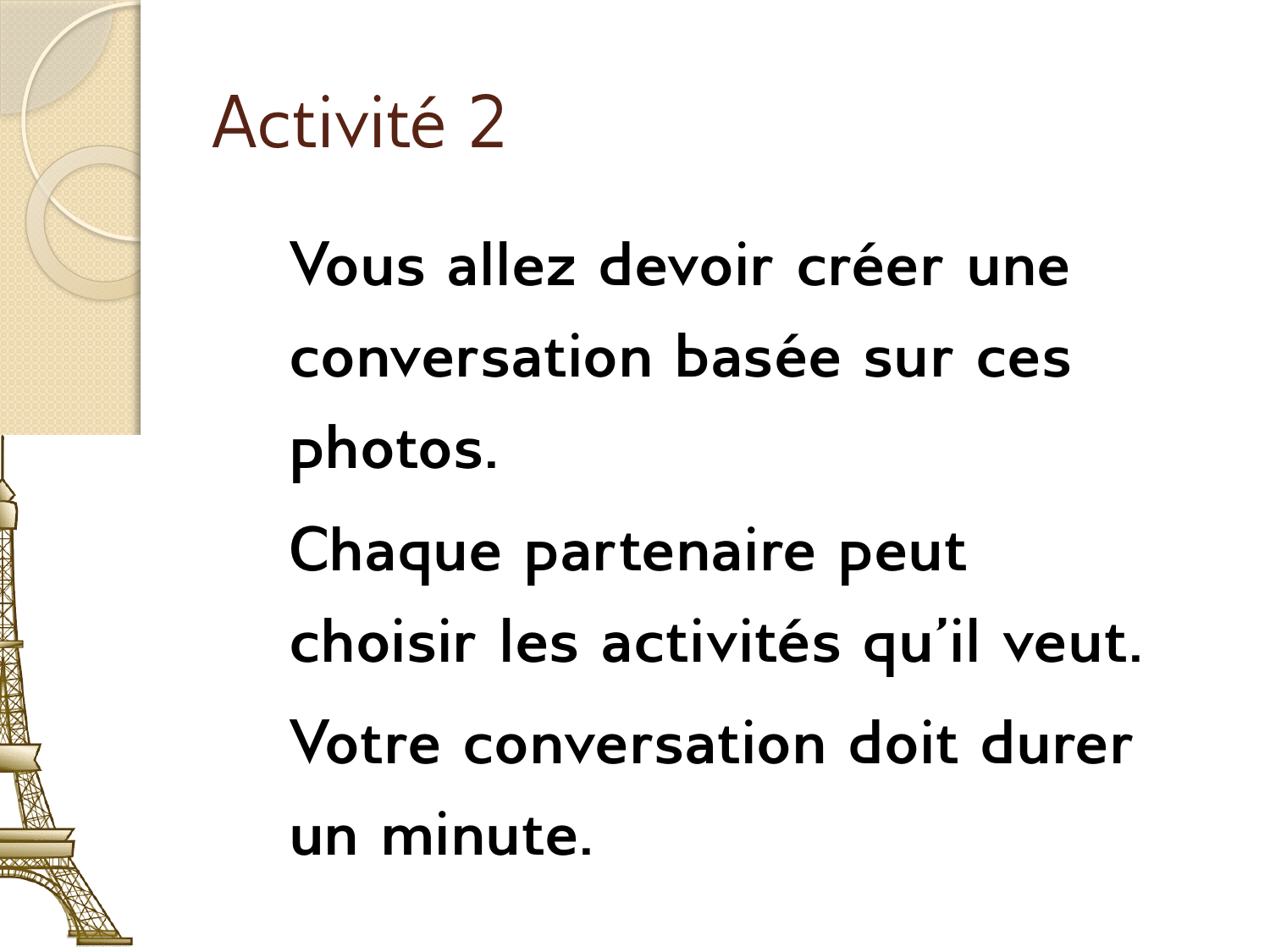

# Activité 2
Vous allez devoir créer une conversation basée sur ces photos.
Chaque partenaire peut choisir les activités qu’il veut.
Votre conversation doit durer un minute.